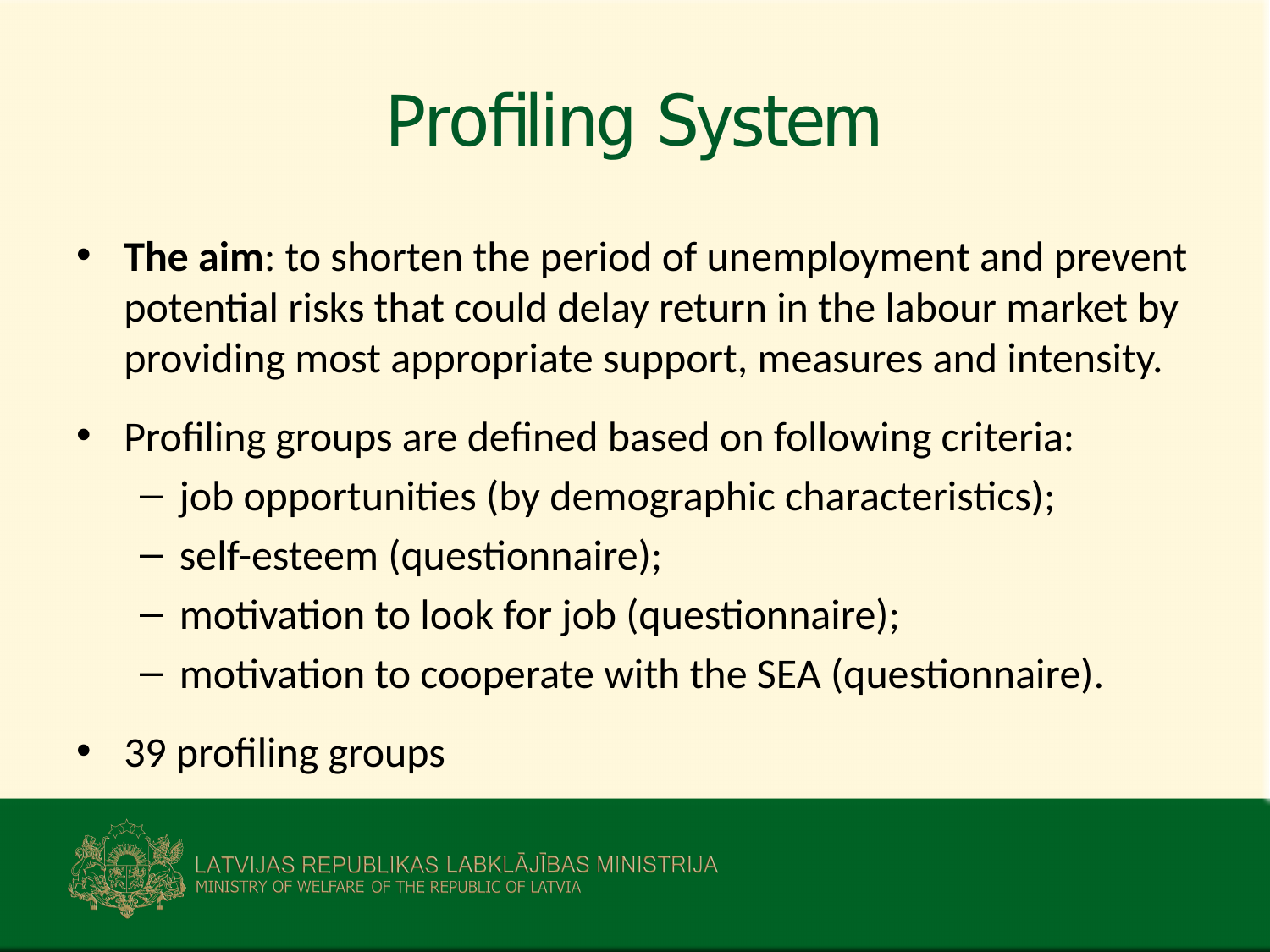

# Profiling System
The aim: to shorten the period of unemployment and prevent potential risks that could delay return in the labour market by providing most appropriate support, measures and intensity.

Profiling groups are defined based on following criteria:
job opportunities (by demographic characteristics);
self-esteem (questionnaire);
motivation to look for job (questionnaire);
motivation to cooperate with the SEA (questionnaire).

39 profiling groups